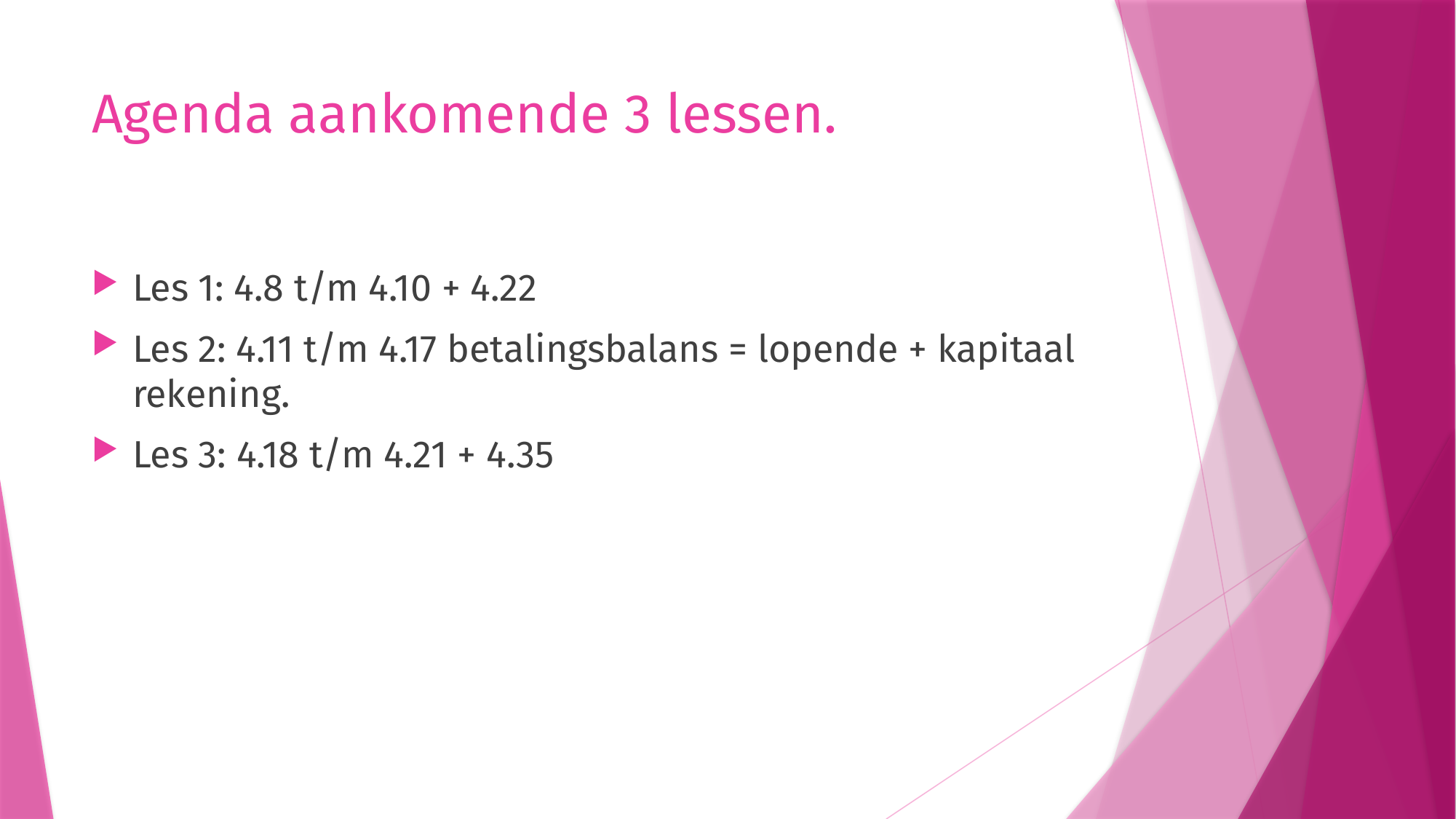

# Agenda aankomende 3 lessen.
Les 1: 4.8 t/m 4.10 + 4.22
Les 2: 4.11 t/m 4.17 betalingsbalans = lopende + kapitaal rekening.
Les 3: 4.18 t/m 4.21 + 4.35